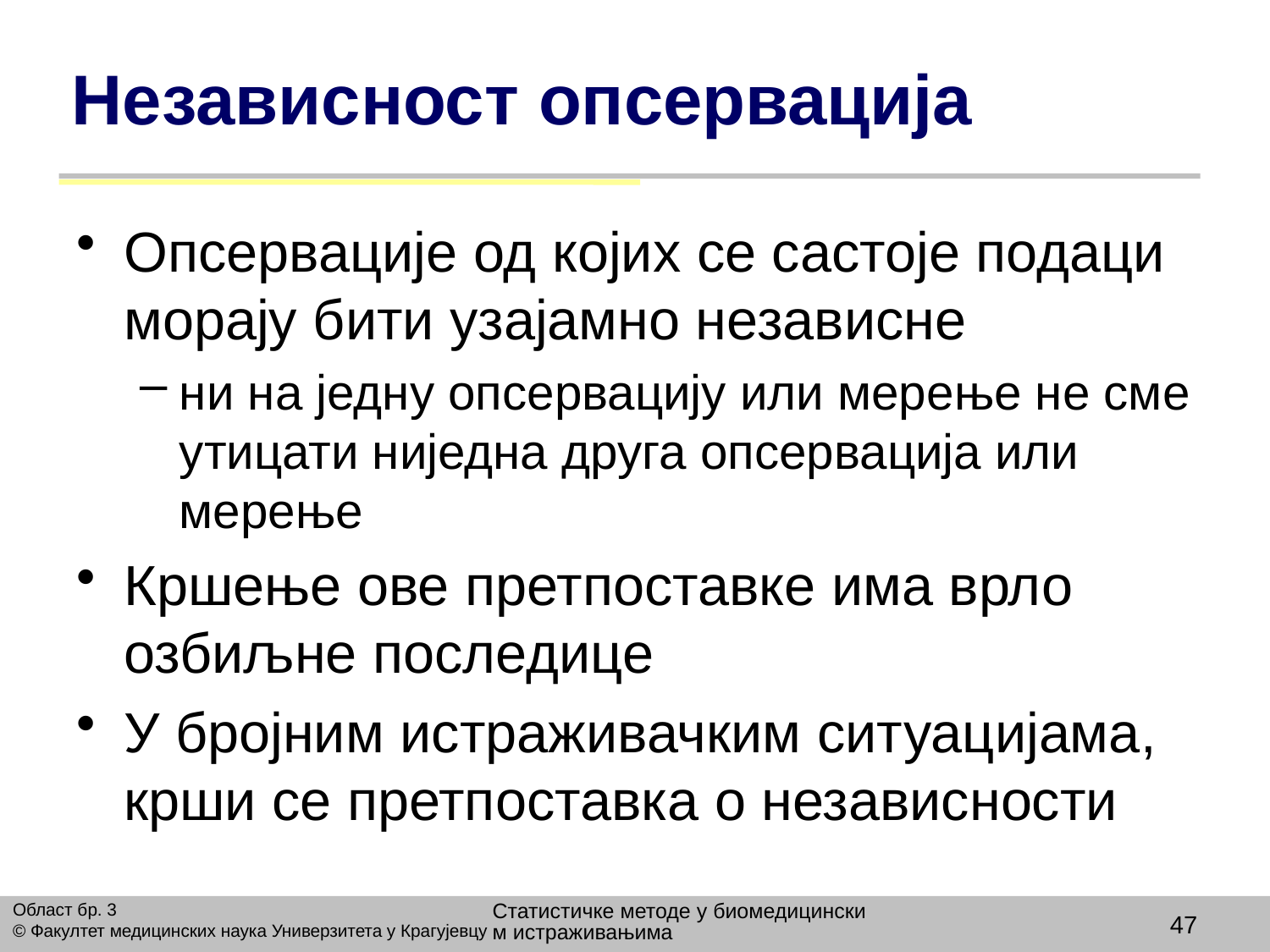

# Независност опсервација
Опсервације од којих се састоје подаци морају бити узајамно независне
ни на једну опсервацију или мерење не сме утицати ниједна друга опсервација или мерење
Кршење ове претпоставке има врло озбиљне последице
У бројним истраживачким ситуацијама, крши се претпоставка о независности
Статистичке методе у биомедицинским истраживањима
Област бр. 3
© Факултет медицинских наука Универзитета у Крагујевцу
47